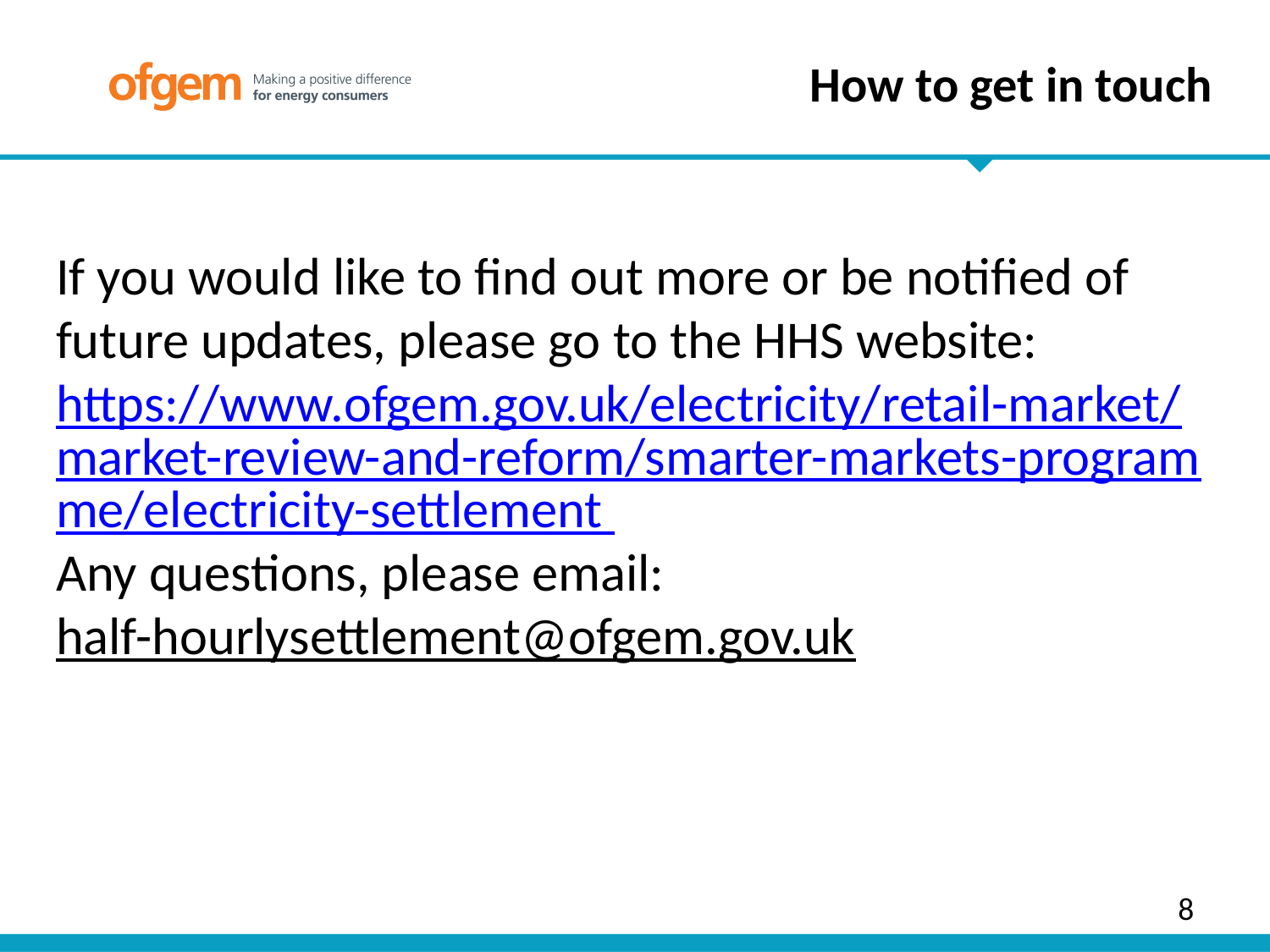

How to get in touch
# If you would like to find out more or be notified of future updates, please go to the HHS website: https://www.ofgem.gov.uk/electricity/retail-market/market-review-and-reform/smarter-markets-programme/electricity-settlement Any questions, please email: half-hourlysettlement@ofgem.gov.uk
8